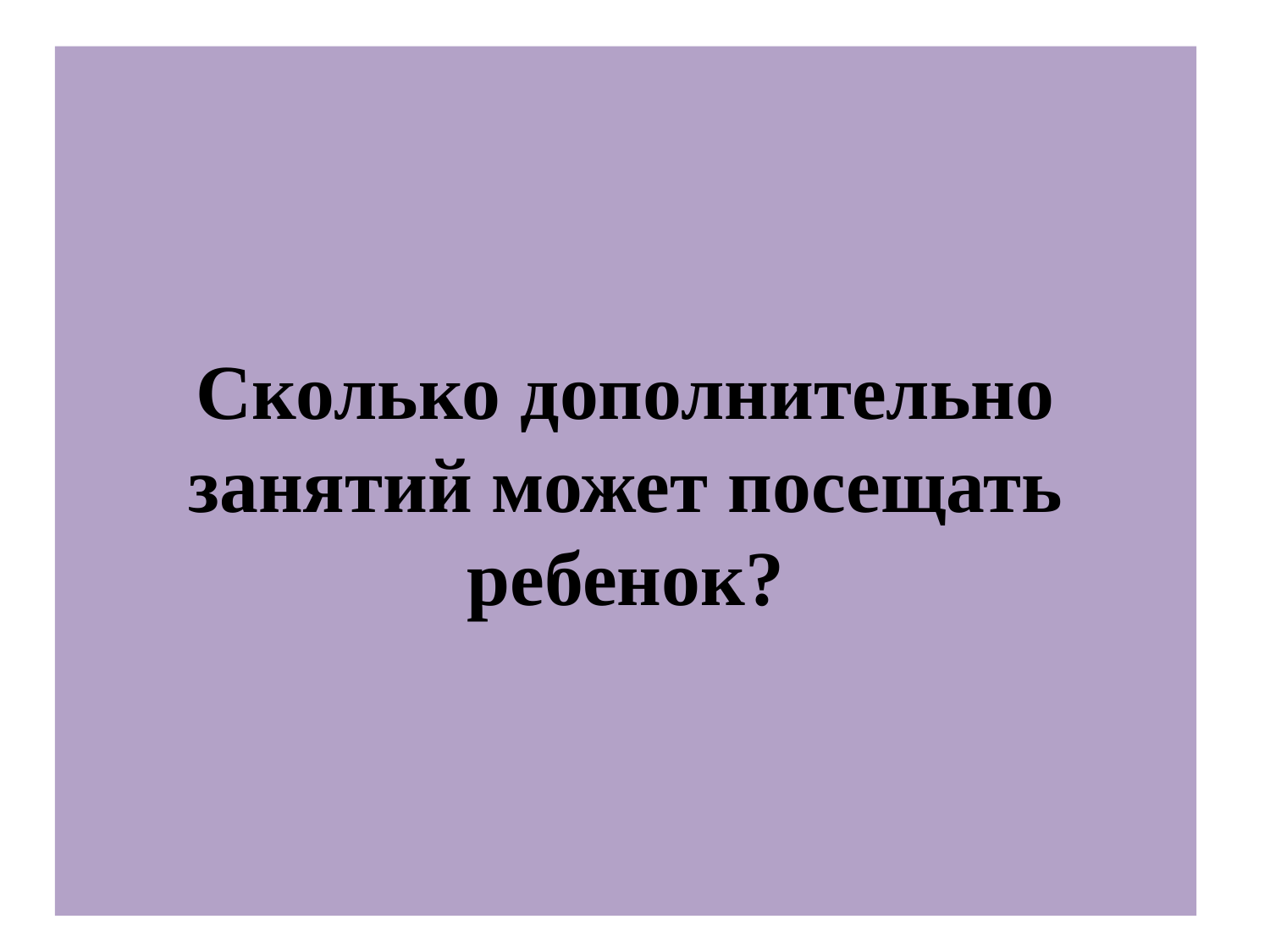

# Сколько дополнительно занятий может посещать ребенок?